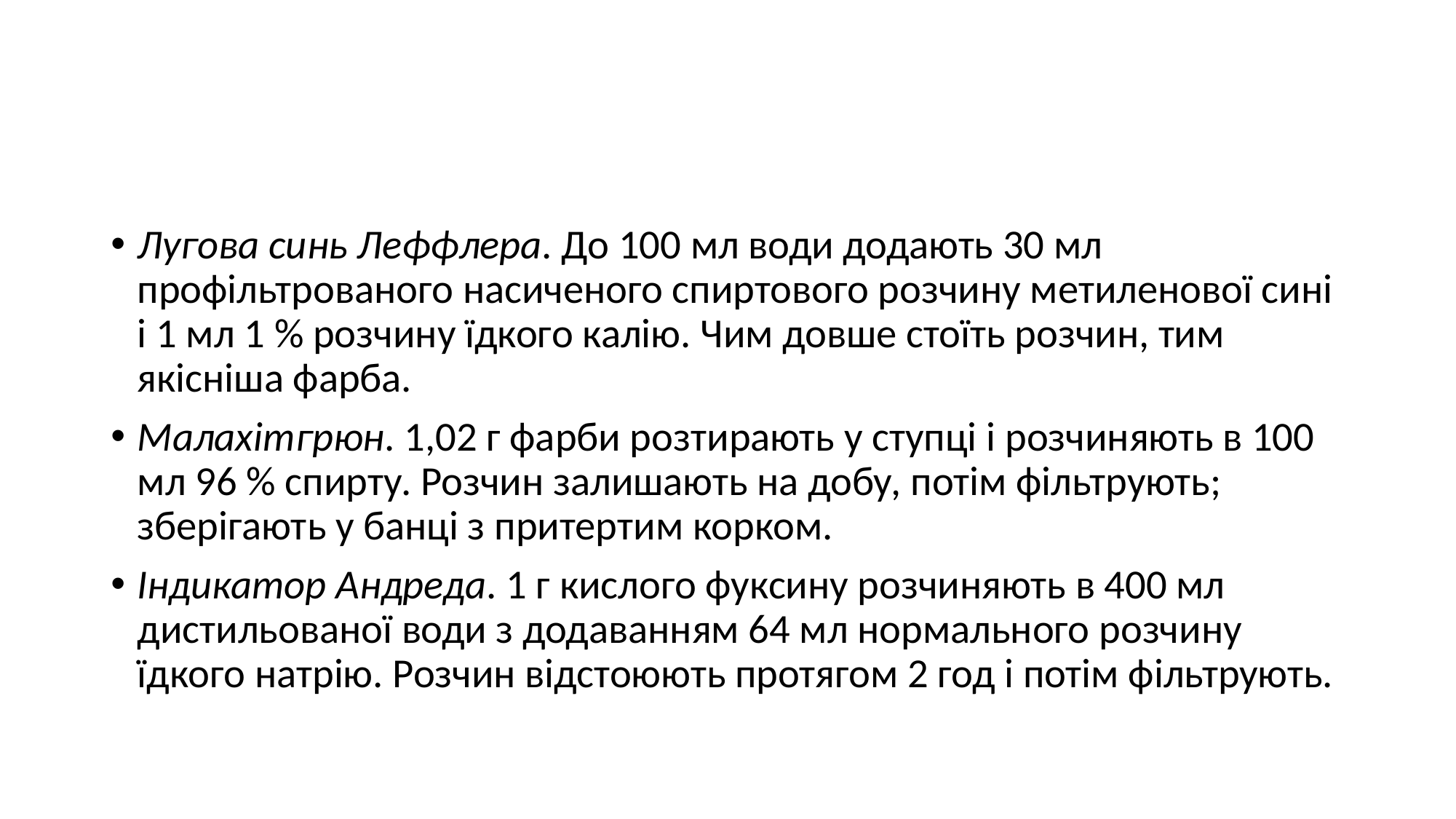

#
Лугова синь Леффлера. До 100 мл води додають 30 мл профільтрованого насиченого спиртового розчину метиленової сині і 1 мл 1 % розчину їдкого калію. Чим довше стоїть розчин, тим якісніша фарба.
Малахітгрюн. 1,02 г фарби розтирають у ступці і розчиняють в 100 мл 96 % спирту. Розчин залишають на добу, потім фільтрують; зберігають у банці з притертим корком.
Індикатор Андреда. 1 г кислого фуксину розчиняють в 400 мл дистильованої води з додаванням 64 мл нормального розчину їдкого натрію. Розчин відстоюють протягом 2 год і потім фільтрують.